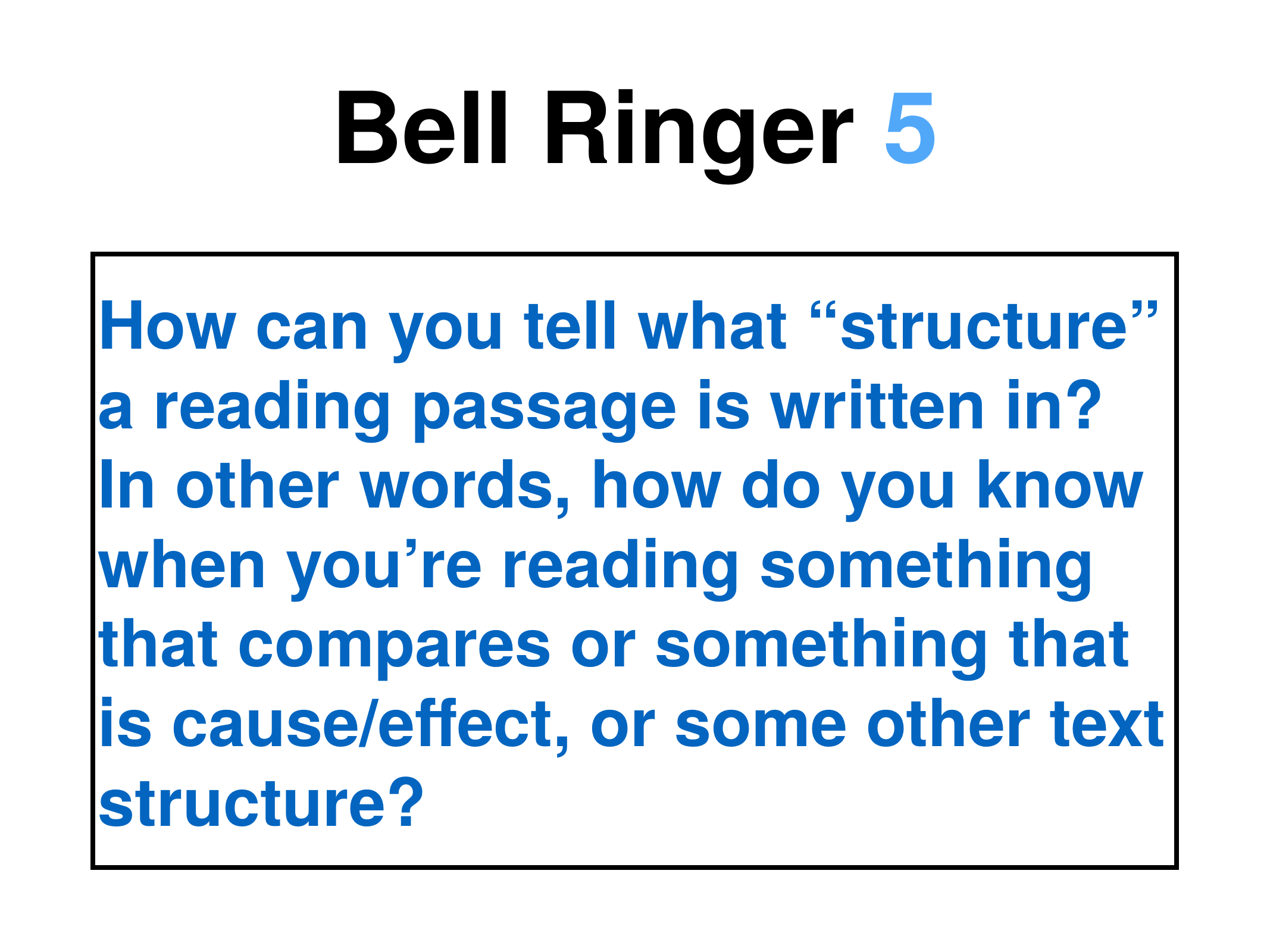

# Bell Ringer 5
How can you tell what “structure” a reading passage is written in? In other words, how do you know when you’re reading something that compares or something that is cause/effect, or some other text structure?